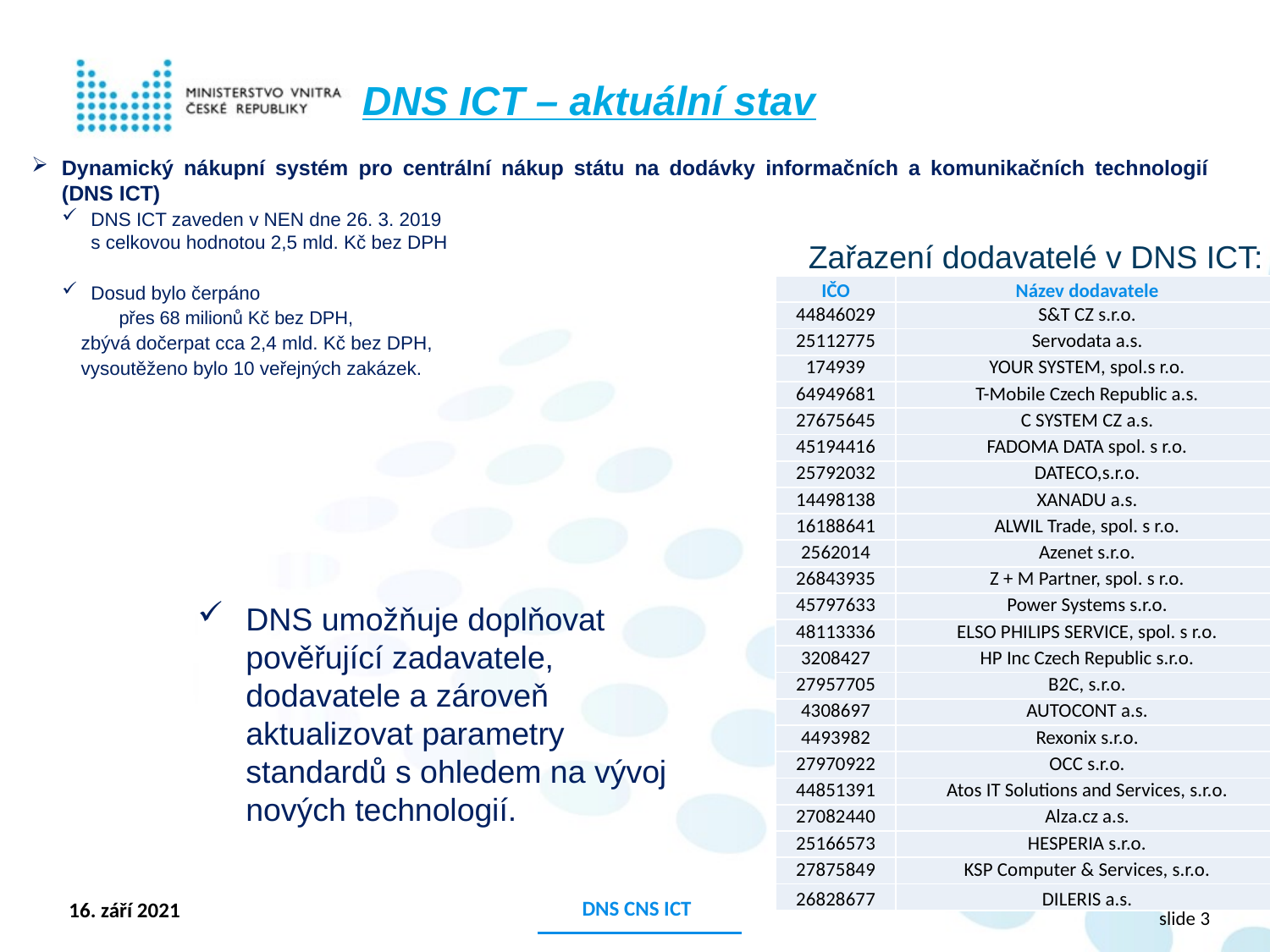

DNS ICT – aktuální stav
Dynamický nákupní systém pro centrální nákup státu na dodávky informačních a komunikačních technologií (DNS ICT)
DNS ICT zaveden v NEN dne 26. 3. 2019
s celkovou hodnotou 2,5 mld. Kč bez DPH

Dosud bylo čerpáno
	přes 68 milionů Kč bez DPH,
	zbývá dočerpat cca 2,4 mld. Kč bez DPH,
	vysoutěženo bylo 10 veřejných zakázek.

Zařazení dodavatelé v DNS ICT:

| IČO | Název dodavatele |
| --- | --- |
| 44846029 | S&T CZ s.r.o. |
| 25112775 | Servodata a.s. |
| 174939 | YOUR SYSTEM, spol.s r.o. |
| 64949681 | T-Mobile Czech Republic a.s. |
| 27675645 | C SYSTEM CZ a.s. |
| 45194416 | FADOMA DATA spol. s r.o. |
| 25792032 | DATECO,s.r.o. |
| 14498138 | XANADU a.s. |
| 16188641 | ALWIL Trade, spol. s r.o. |
| 2562014 | Azenet s.r.o. |
| 26843935 | Z + M Partner, spol. s r.o. |
| 45797633 | Power Systems s.r.o. |
| 48113336 | ELSO PHILIPS SERVICE, spol. s r.o. |
| 3208427 | HP Inc Czech Republic s.r.o. |
| 27957705 | B2C, s.r.o. |
| 4308697 | AUTOCONT a.s. |
| 4493982 | Rexonix s.r.o. |
| 27970922 | OCC s.r.o. |
| 44851391 | Atos IT Solutions and Services, s.r.o. |
| 27082440 | Alza.cz a.s. |
| 25166573 | HESPERIA s.r.o. |
| 27875849 | KSP Computer & Services, s.r.o. |
| 26828677 | DILERIS a.s. |
DNS umožňuje doplňovat pověřující zadavatele, dodavatele a zároveň aktualizovat parametry standardů s ohledem na vývoj nových technologií.